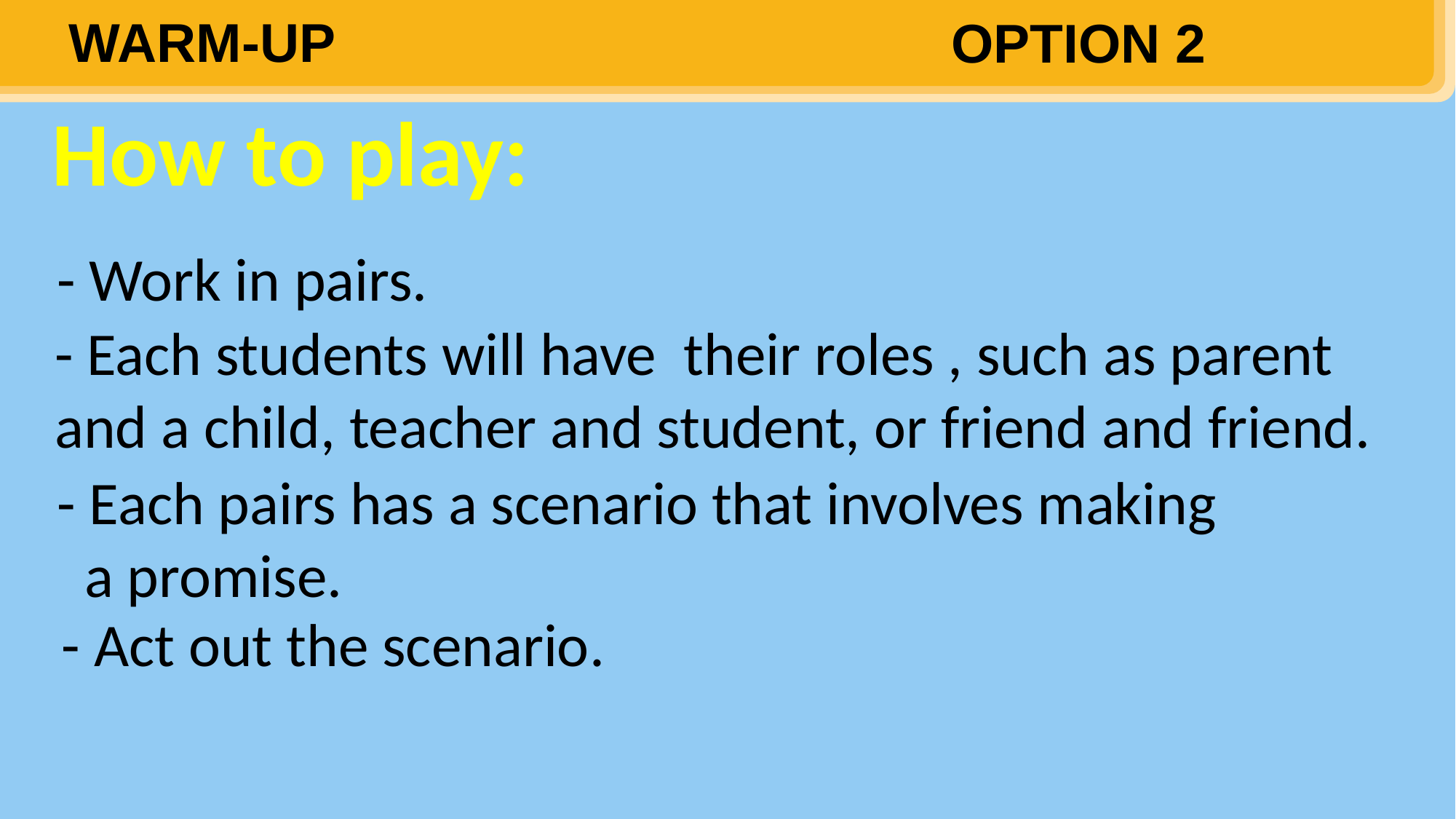

WARM-UP
OPTION 2
How to play:
- Work in pairs.
- Each students will have  their roles , such as parent   and a child, teacher and student, or friend and friend.
- Each pairs has a scenario that involves making
  a promise.
- Act out the scenario.